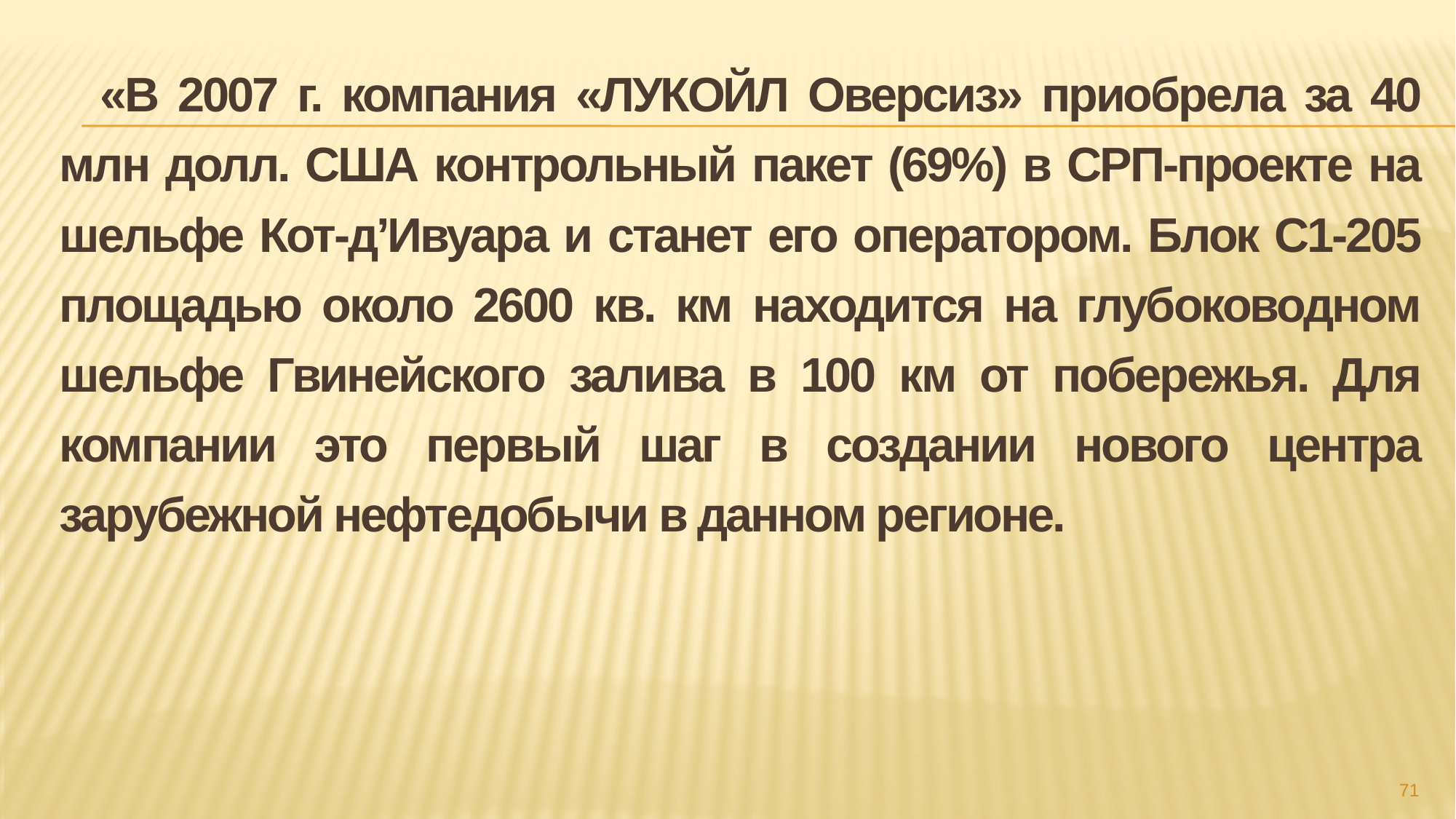

«В 2007 г. компания «ЛУКОЙЛ Оверсиз» приобрела за 40 млн долл. США контрольный пакет (69%) в СРП-проекте на шельфе Кот-д’Ивуара и станет его оператором. Блок С1-205 площадью около 2600 кв. км находится на глубоководном шельфе Гвинейского залива в 100 км от побережья. Для компании это первый шаг в создании нового центра зарубежной нефтедобычи в данном регионе.
#
71